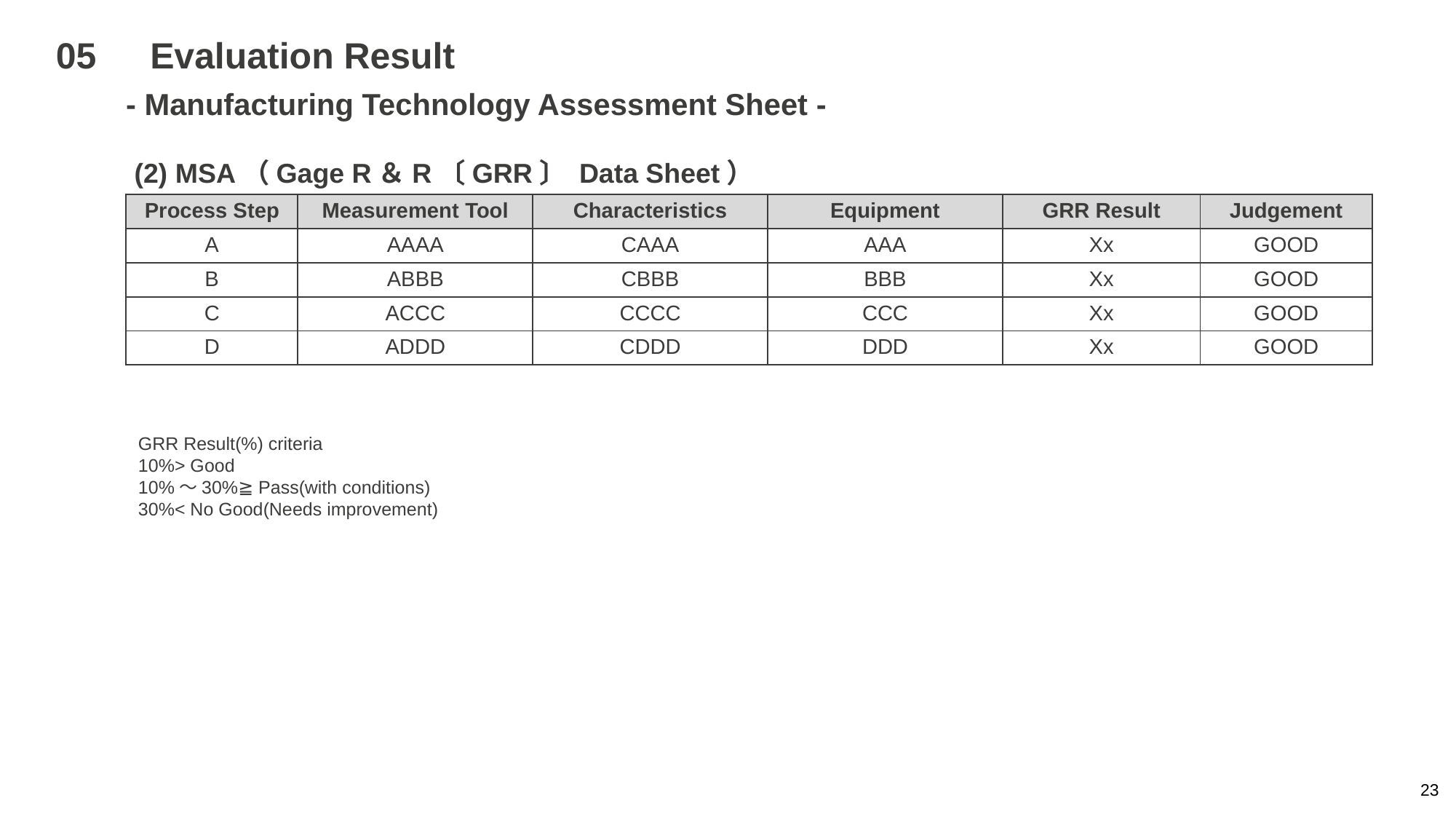

# 05　Evaluation Result
- Manufacturing Technology Assessment Sheet -
(2) MSA（Gage R＆R〔GRR〕 Data Sheet）
| Process Step | Measurement Tool | Characteristics | Equipment | GRR Result | Judgement |
| --- | --- | --- | --- | --- | --- |
| A | AAAA | CAAA | AAA | Xx | GOOD |
| B | ABBB | CBBB | BBB | Xx | GOOD |
| C | ACCC | CCCC | CCC | Xx | GOOD |
| D | ADDD | CDDD | DDD | Xx | GOOD |
GRR Result(%) criteria
10%> Good
10%～30%≧ Pass(with conditions)
30%< No Good(Needs improvement)